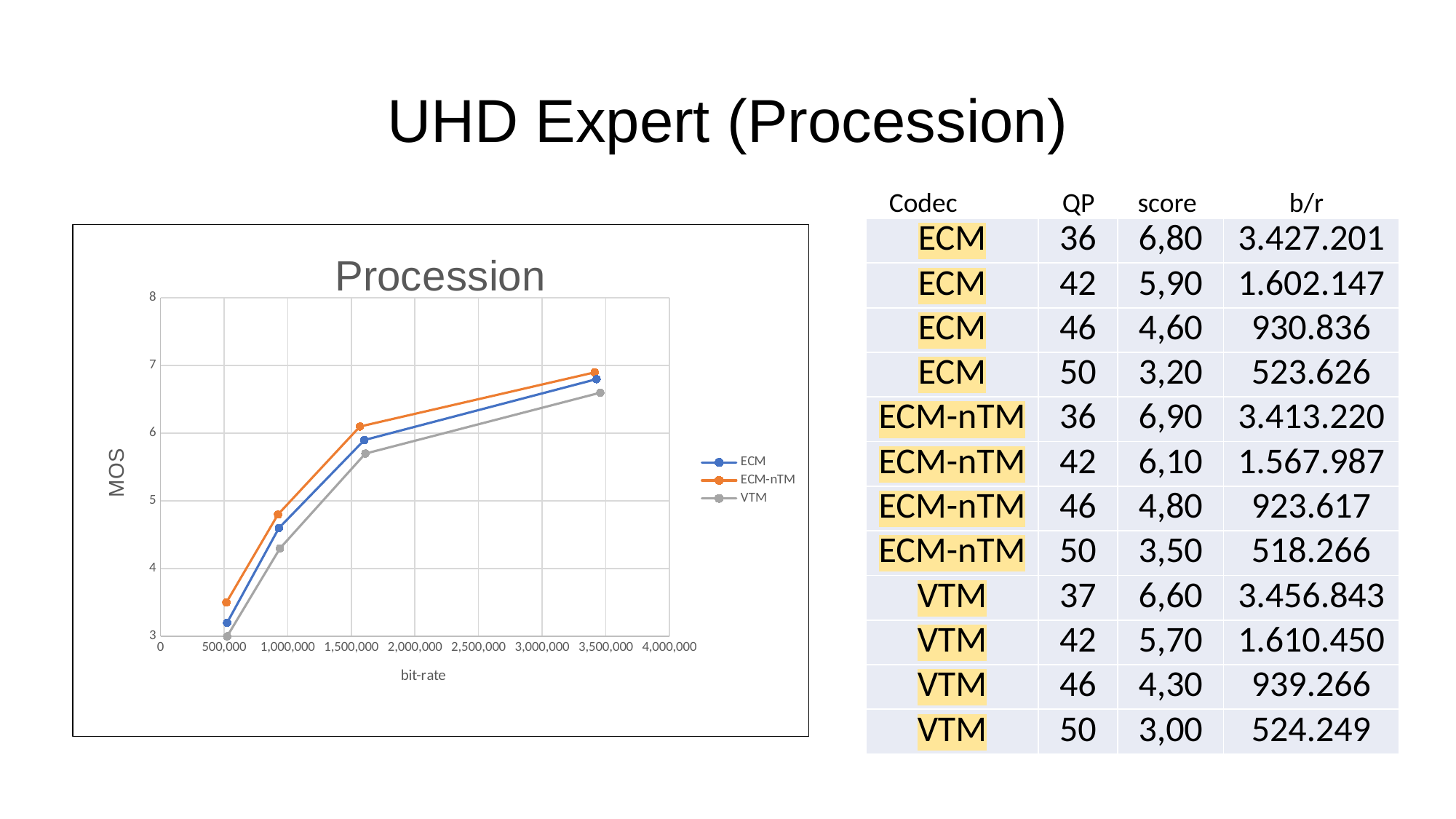

# UHD Expert (Procession)
  Codec                 QP       score               b/r
| ECM | 36 | 6,80 | 3.427.201 |
| --- | --- | --- | --- |
| ECM | 42 | 5,90 | 1.602.147 |
| ECM | 46 | 4,60 | 930.836 |
| ECM | 50 | 3,20 | 523.626 |
| ECM-nTM | 36 | 6,90 | 3.413.220 |
| ECM-nTM | 42 | 6,10 | 1.567.987 |
| ECM-nTM | 46 | 4,80 | 923.617 |
| ECM-nTM | 50 | 3,50 | 518.266 |
| VTM | 37 | 6,60 | 3.456.843 |
| VTM | 42 | 5,70 | 1.610.450 |
| VTM | 46 | 4,30 | 939.266 |
| VTM | 50 | 3,00 | 524.249 |

### Chart: Procession

| Category | ECM | ECM-nTM | VTM |
|---|---|---|---|